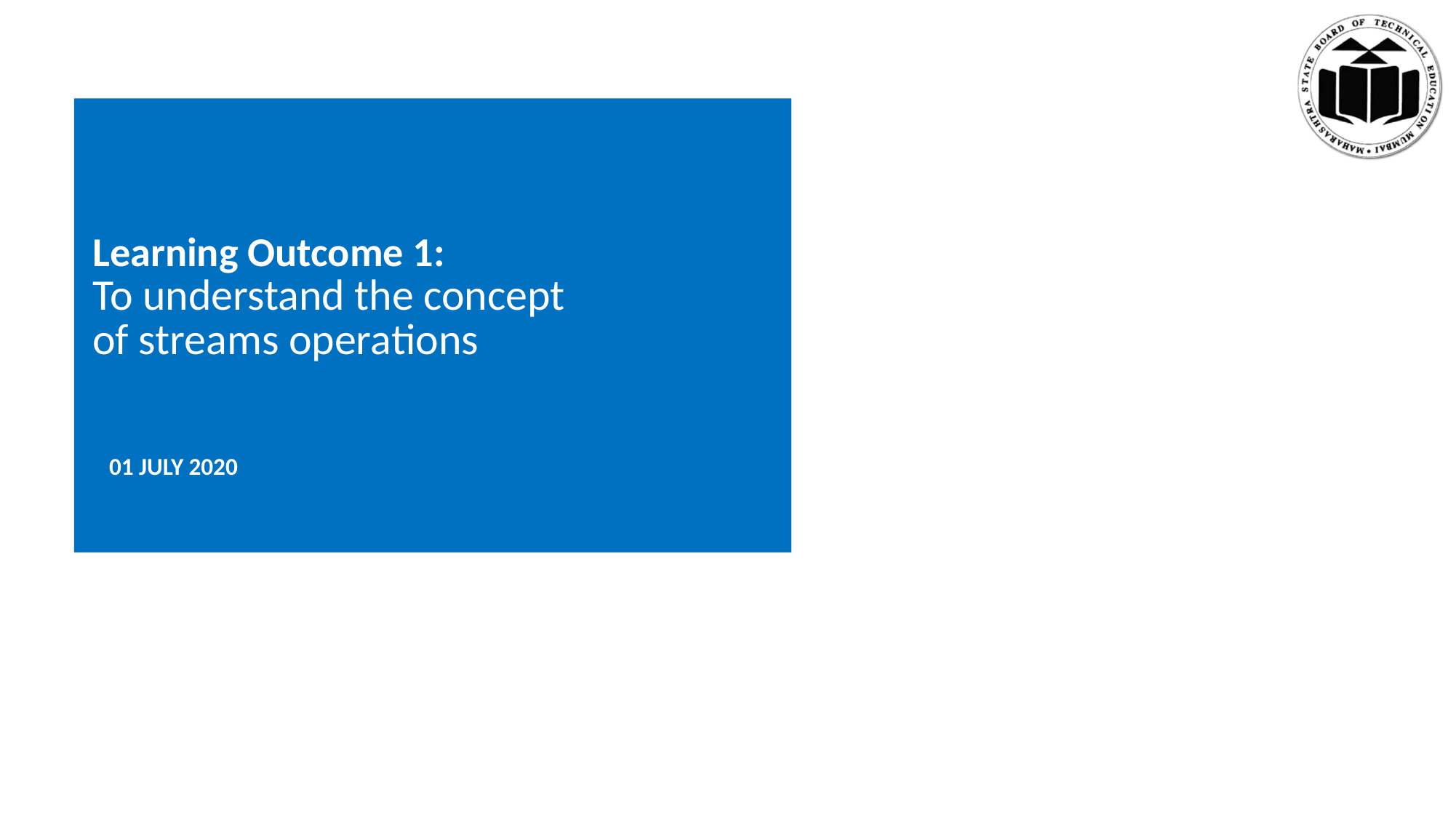

# Learning Outcome 1: To understand the concept of streams operations
01 JULY 2020